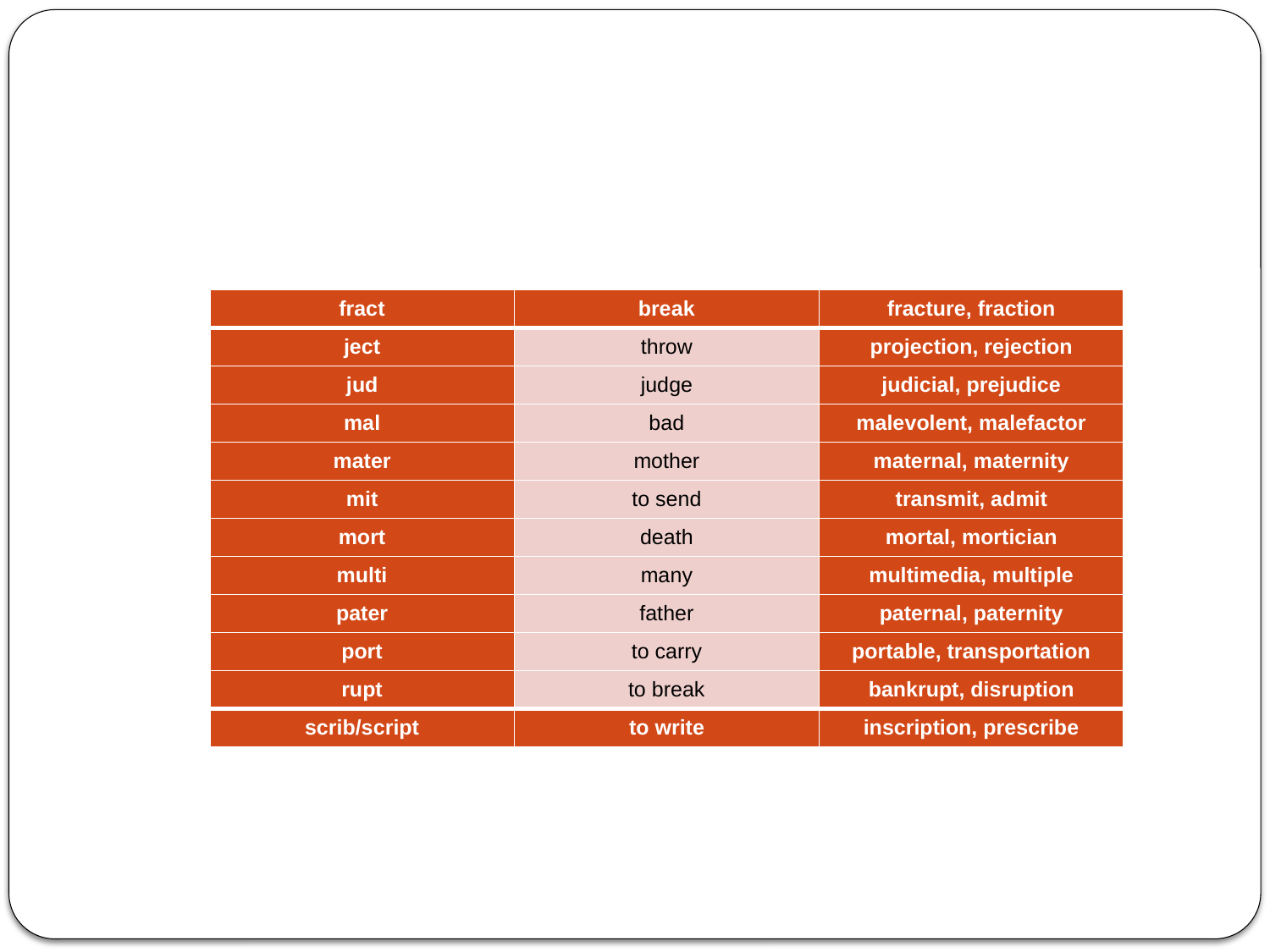

| fract | break | fracture, fraction |
| --- | --- | --- |
| ject | throw | projection, rejection |
| jud | judge | judicial, prejudice |
| mal | bad | malevolent, malefactor |
| mater | mother | maternal, maternity |
| mit | to send | transmit, admit |
| mort | death | mortal, mortician |
| multi | many | multimedia, multiple |
| pater | father | paternal, paternity |
| port | to carry | portable, transportation |
| rupt | to break | bankrupt, disruption |
| scrib/script | to write | inscription, prescribe |